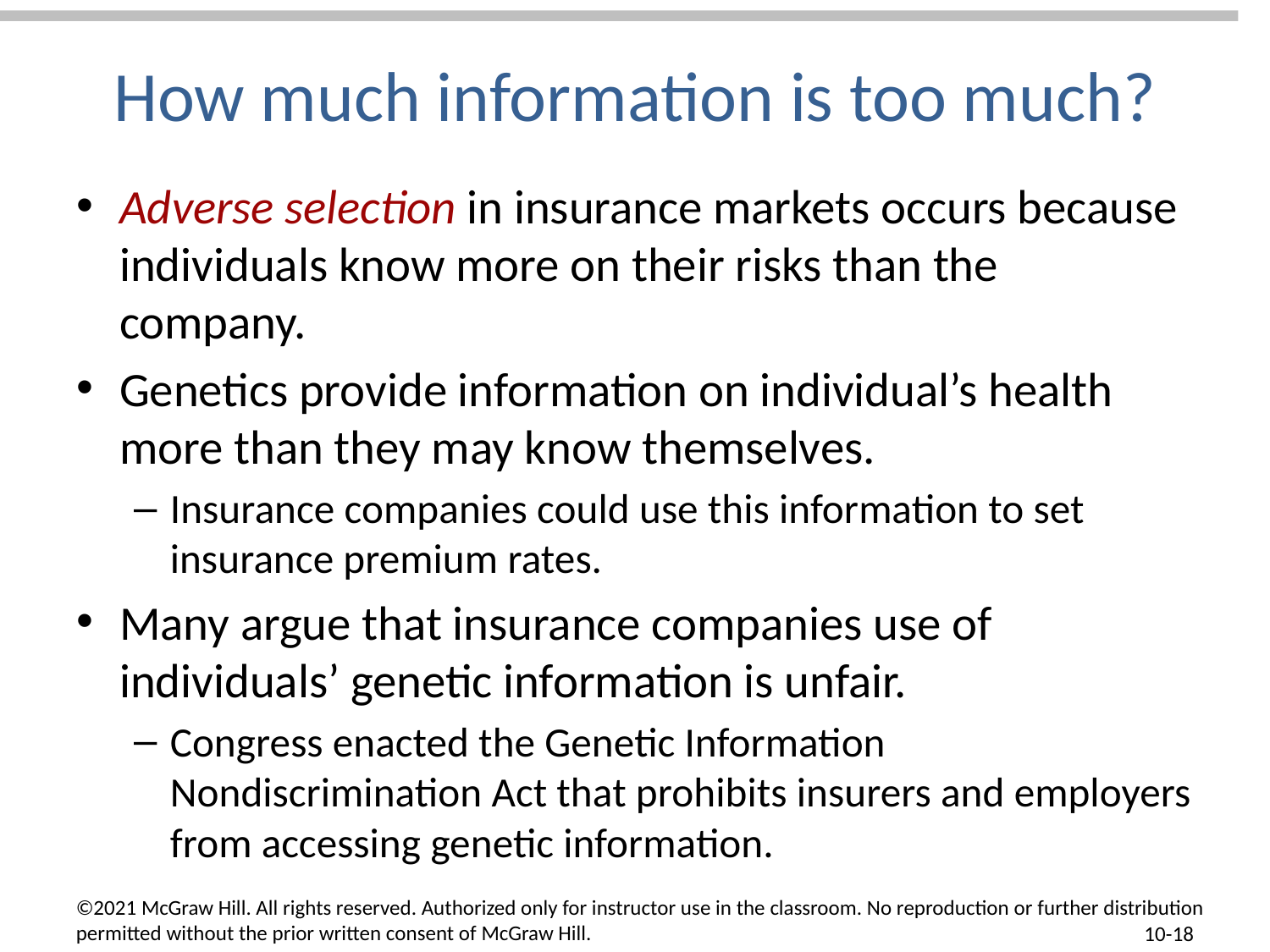

# How much information is too much?
Adverse selection in insurance markets occurs because individuals know more on their risks than the company.
Genetics provide information on individual’s health more than they may know themselves.
Insurance companies could use this information to set insurance premium rates.
Many argue that insurance companies use of individuals’ genetic information is unfair.
Congress enacted the Genetic Information Nondiscrimination Act that prohibits insurers and employers from accessing genetic information.